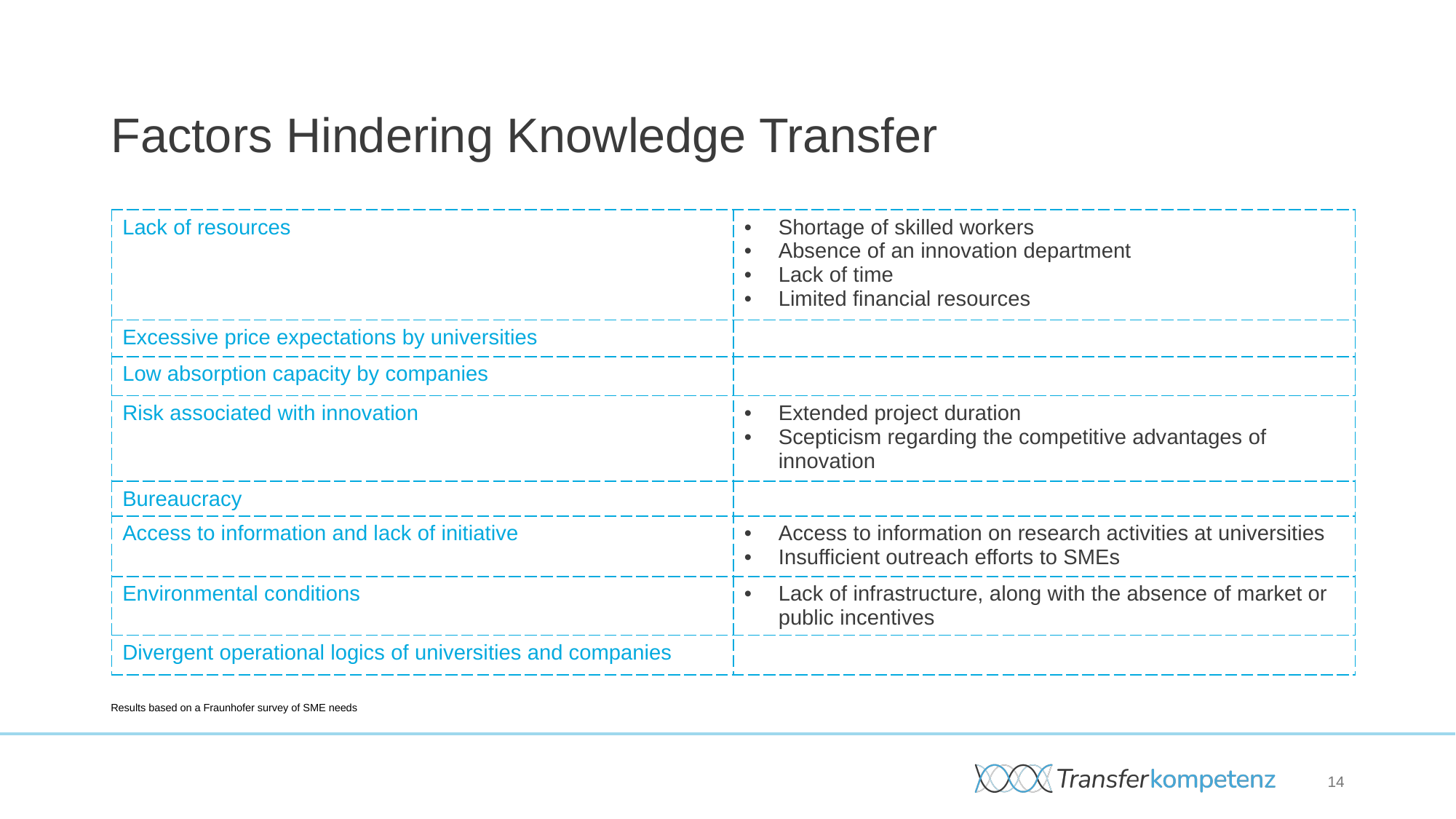

# Factors Hindering Knowledge Transfer
| Lack of resources | Shortage of skilled workers Absence of an innovation department Lack of time Limited financial resources |
| --- | --- |
| Excessive price expectations by universities |  |
| Low absorption capacity by companies |  |
| Risk associated with innovation | Extended project duration Scepticism regarding the competitive advantages of innovation |
| Bureaucracy |  |
| Access to information and lack of initiative | Access to information on research activities at universities Insufficient outreach efforts to SMEs |
| Environmental conditions | Lack of infrastructure, along with the absence of market or public incentives |
| Divergent operational logics of universities and companies |  |
Results based on a Fraunhofer survey of SME needs
14